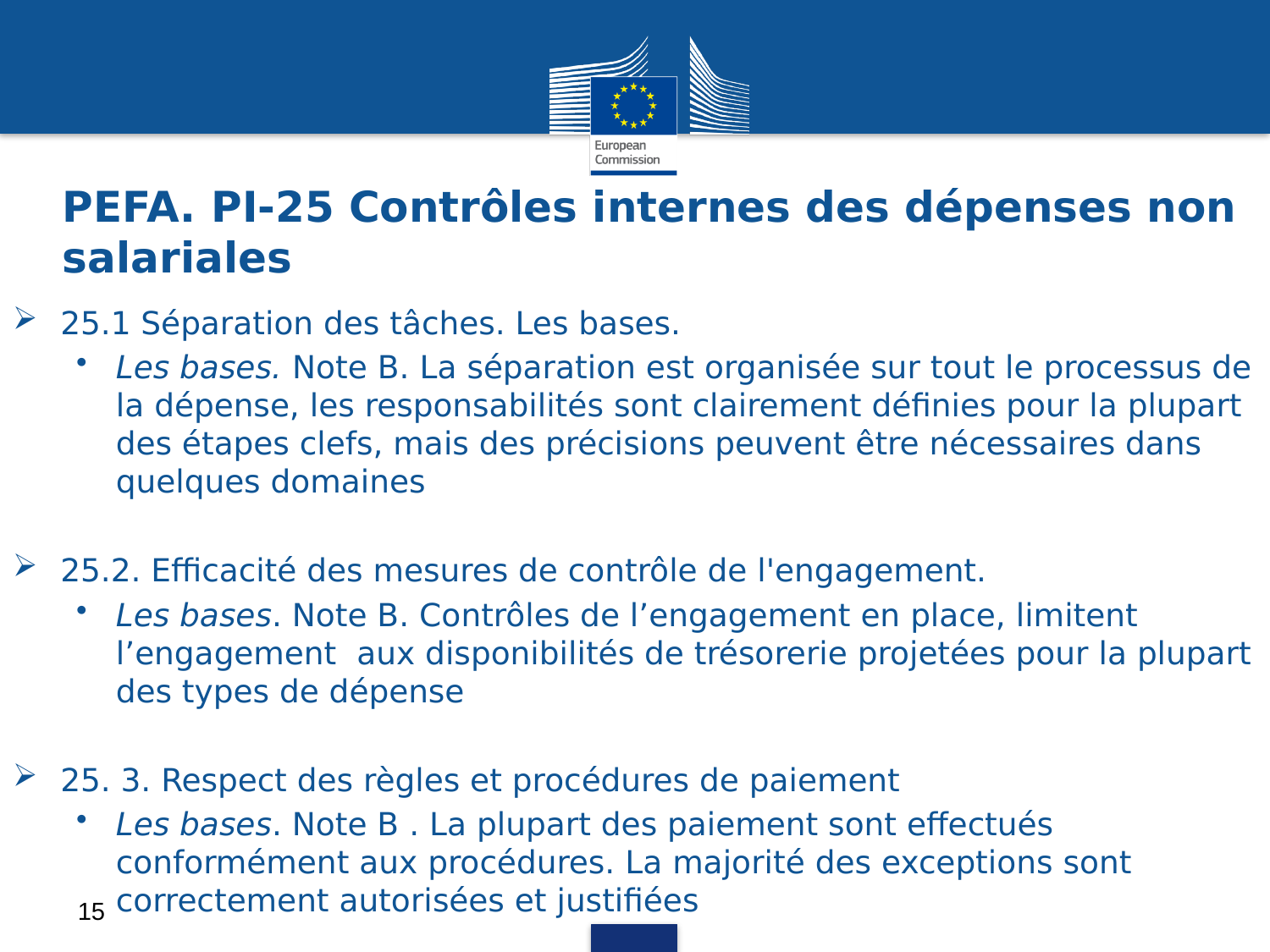

# PEFA. PI-25 Contrôles internes des dépenses non salariales
25.1 Séparation des tâches. Les bases.
Les bases. Note B. La séparation est organisée sur tout le processus de la dépense, les responsabilités sont clairement définies pour la plupart des étapes clefs, mais des précisions peuvent être nécessaires dans quelques domaines

25.2. Efficacité des mesures de contrôle de l'engagement.
Les bases. Note B. Contrôles de l’engagement en place, limitent l’engagement  aux disponibilités de trésorerie projetées pour la plupart des types de dépense

25. 3. Respect des règles et procédures de paiement
Les bases. Note B . La plupart des paiement sont effectués conformément aux procédures. La majorité des exceptions sont correctement autorisées et justifiées
15